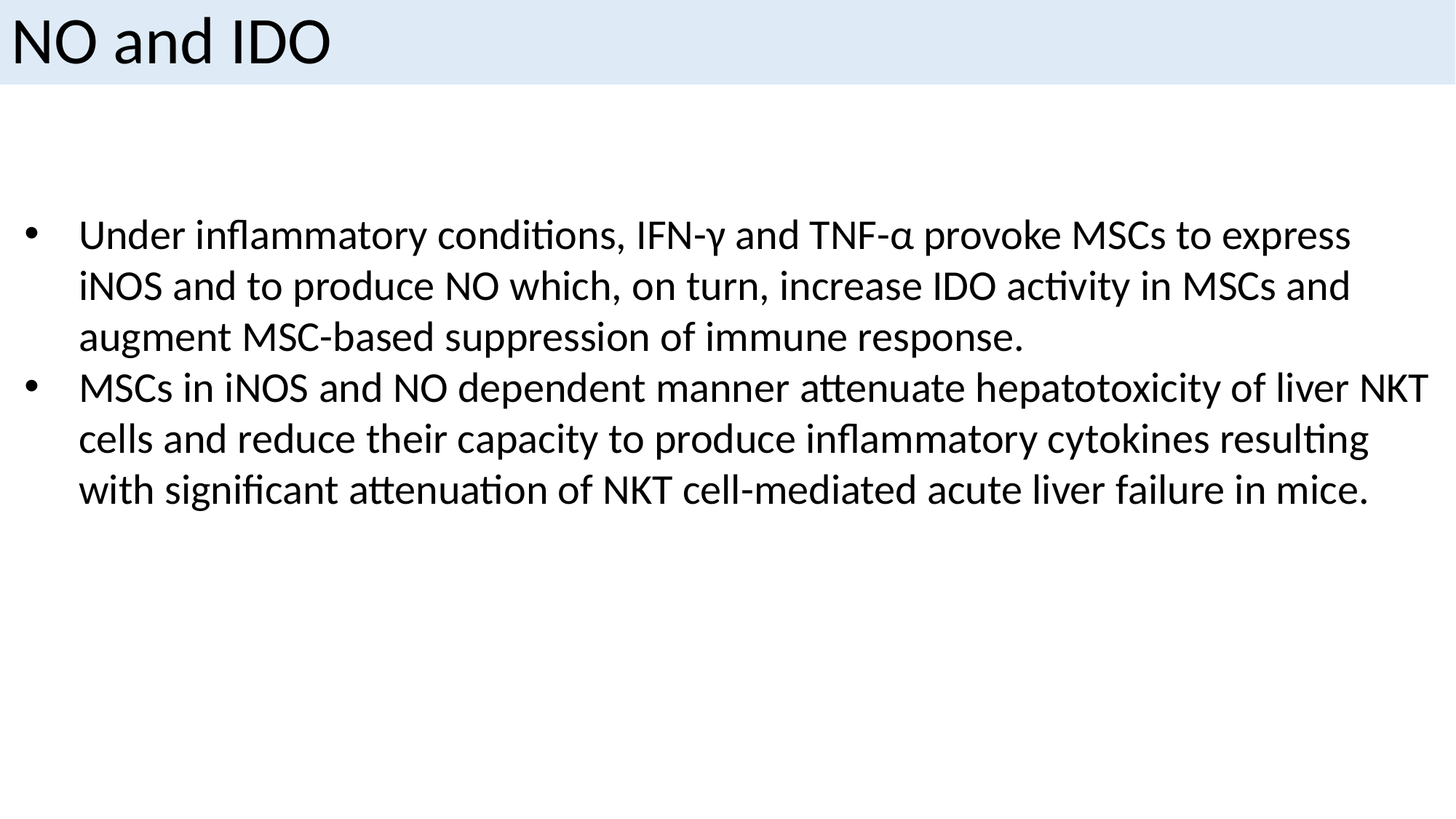

# NO and IDO
Under inflammatory conditions, IFN-γ and TNF-α provoke MSCs to express iNOS and to produce NO which, on turn, increase IDO activity in MSCs and augment MSC-based suppression of immune response.
MSCs in iNOS and NO dependent manner attenuate hepatotoxicity of liver NKT cells and reduce their capacity to produce inflammatory cytokines resulting with significant attenuation of NKT cell-mediated acute liver failure in mice.